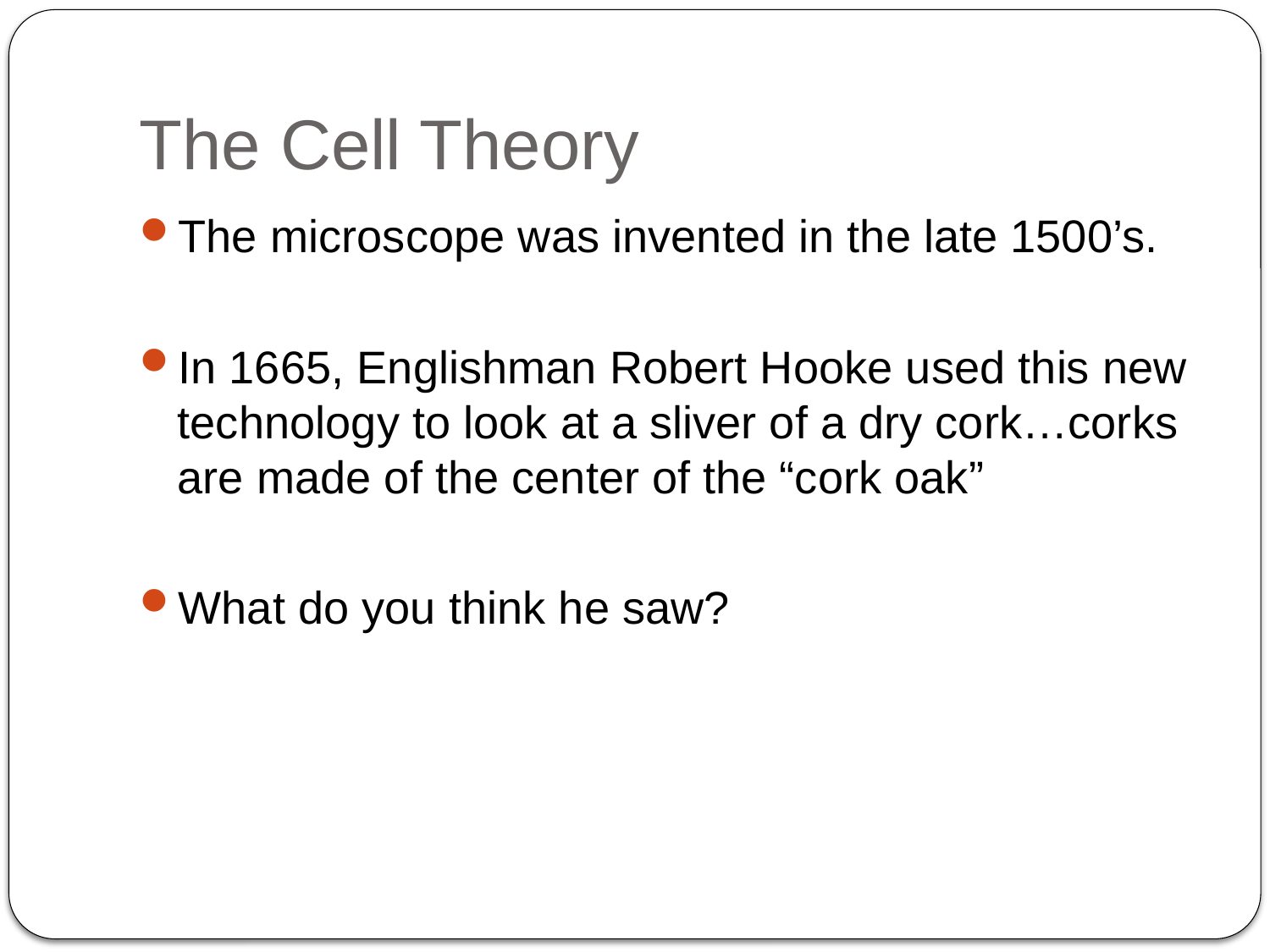

# The Cell Theory
The microscope was invented in the late 1500’s.

In 1665, Englishman Robert Hooke used this new technology to look at a sliver of a dry cork…corks are made of the center of the “cork oak”

What do you think he saw?